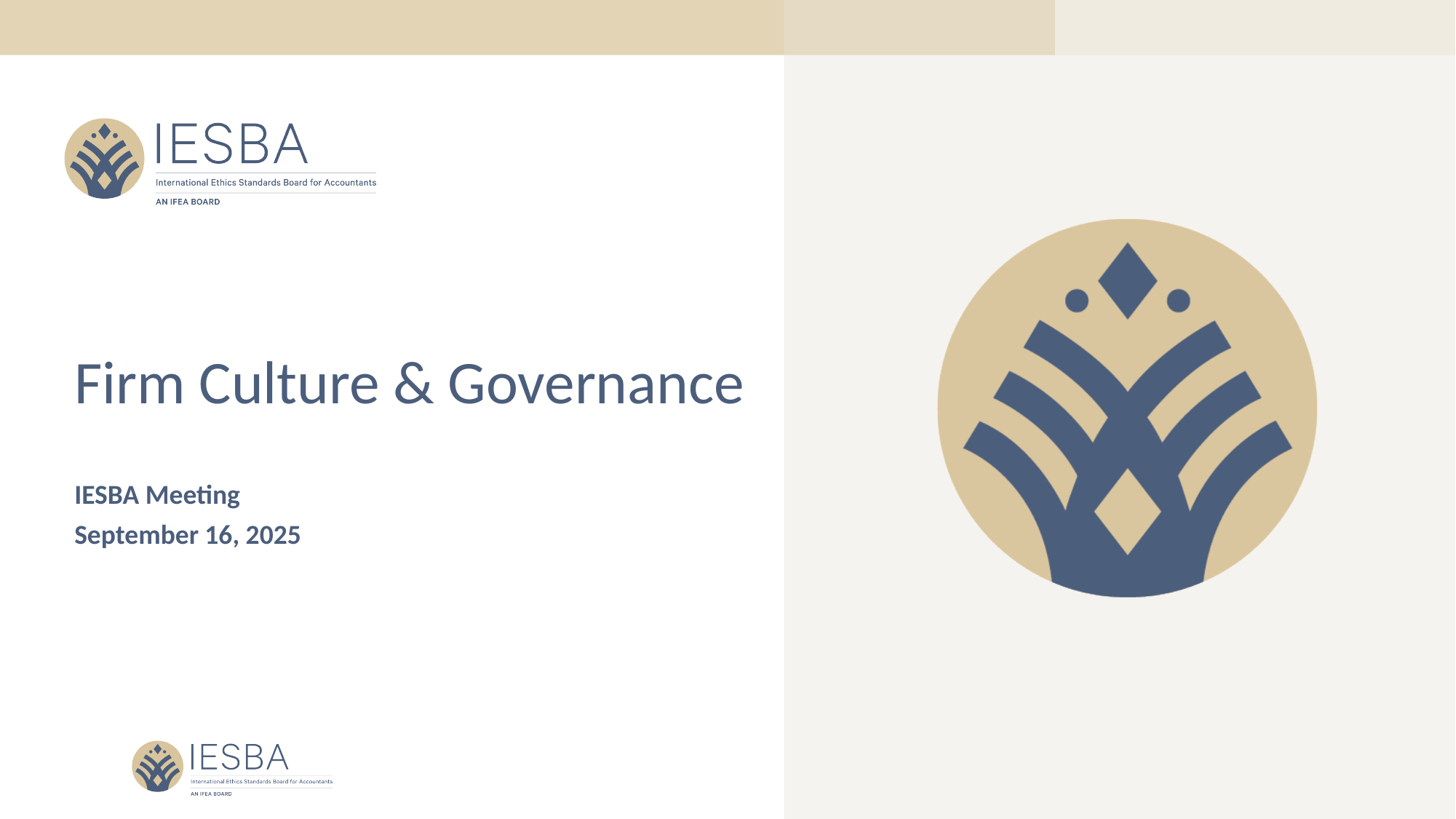

# Firm Culture & Governance
IESBA Meeting
September 16, 2025